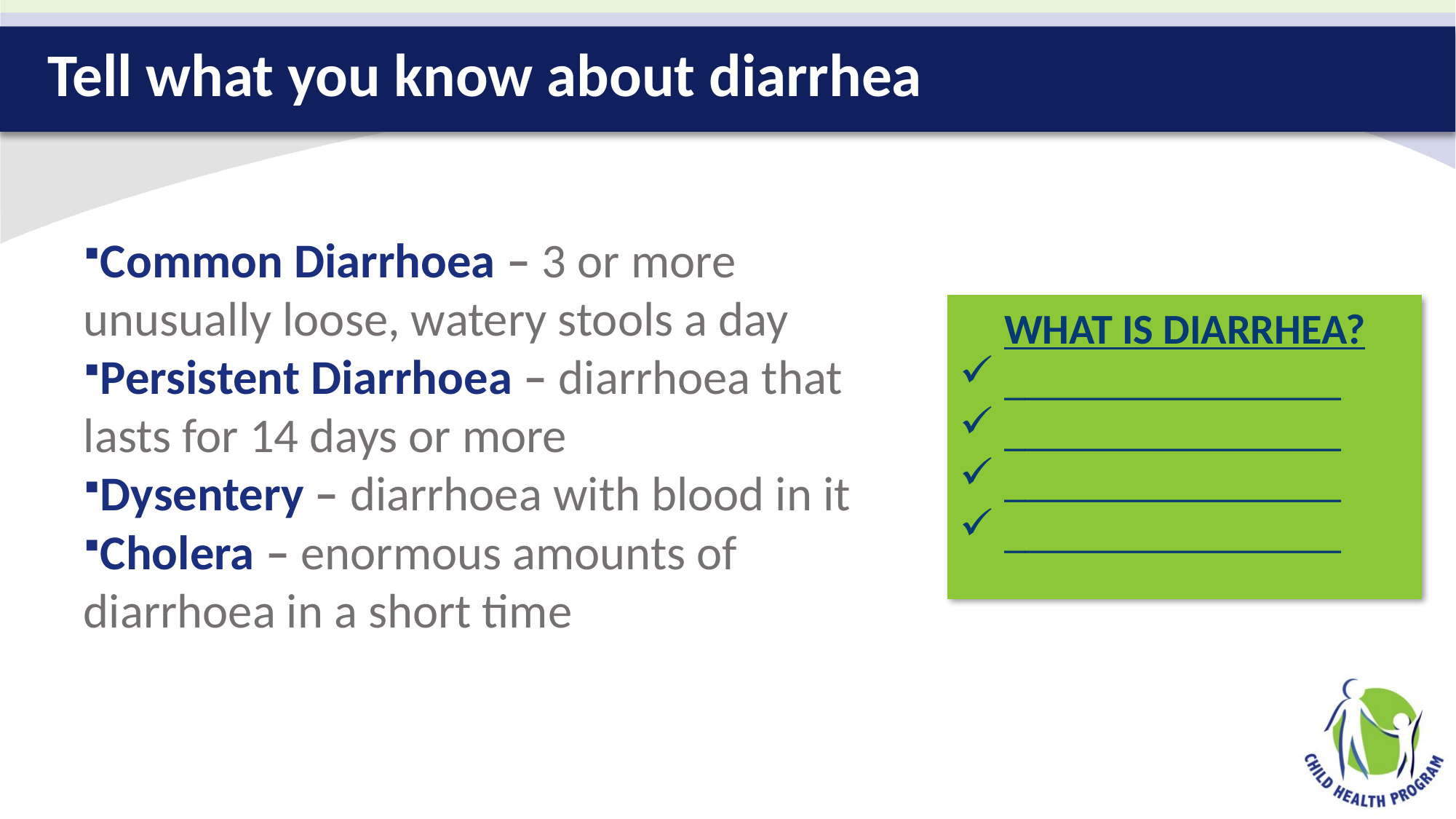

# Tell what you know about diarrhea

Common Diarrhoea – 3 or more unusually loose, watery stools a day
Persistent Diarrhoea – diarrhoea that lasts for 14 days or more
Dysentery – diarrhoea with blood in it
Cholera – enormous amounts of diarrhoea in a short time
What is DIARRHEA?
 ________________
 ________________
 ________________
 ________________